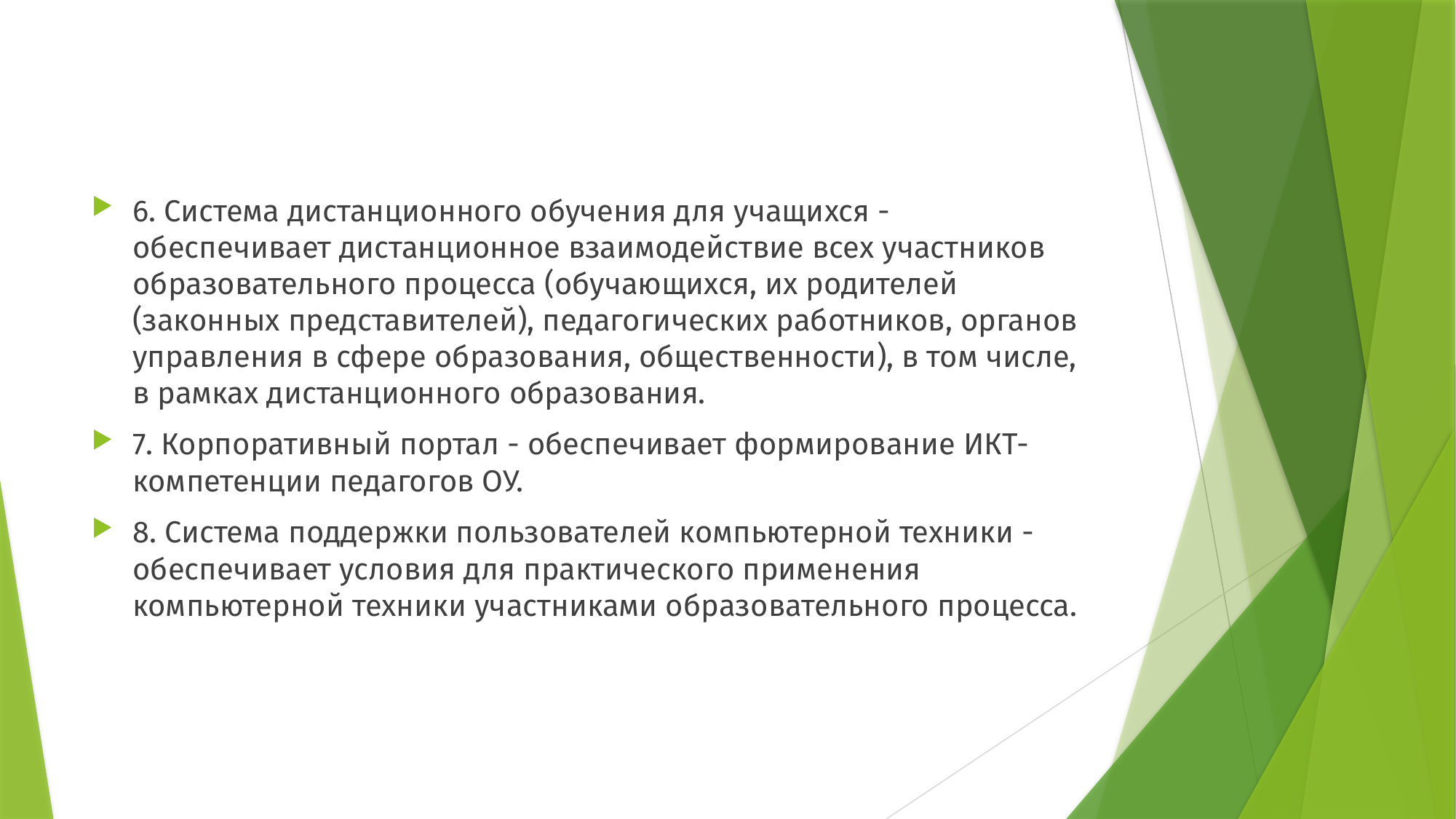

#
6. Система дистанционного обучения для учащихся - обеспечивает дистанционное взаимодействие всех участников образовательного процесса (обучающихся, их родителей (законных представителей), педагогических работников, органов управления в сфере образования, общественности), в том числе, в рамках дистанционного образования.
7. Корпоративный портал - обеспечивает формирование ИКТ-компетенции педагогов ОУ.
8. Система поддержки пользователей компьютерной техники - обеспечивает условия для практического применения компьютерной техники участниками образовательного процесса.